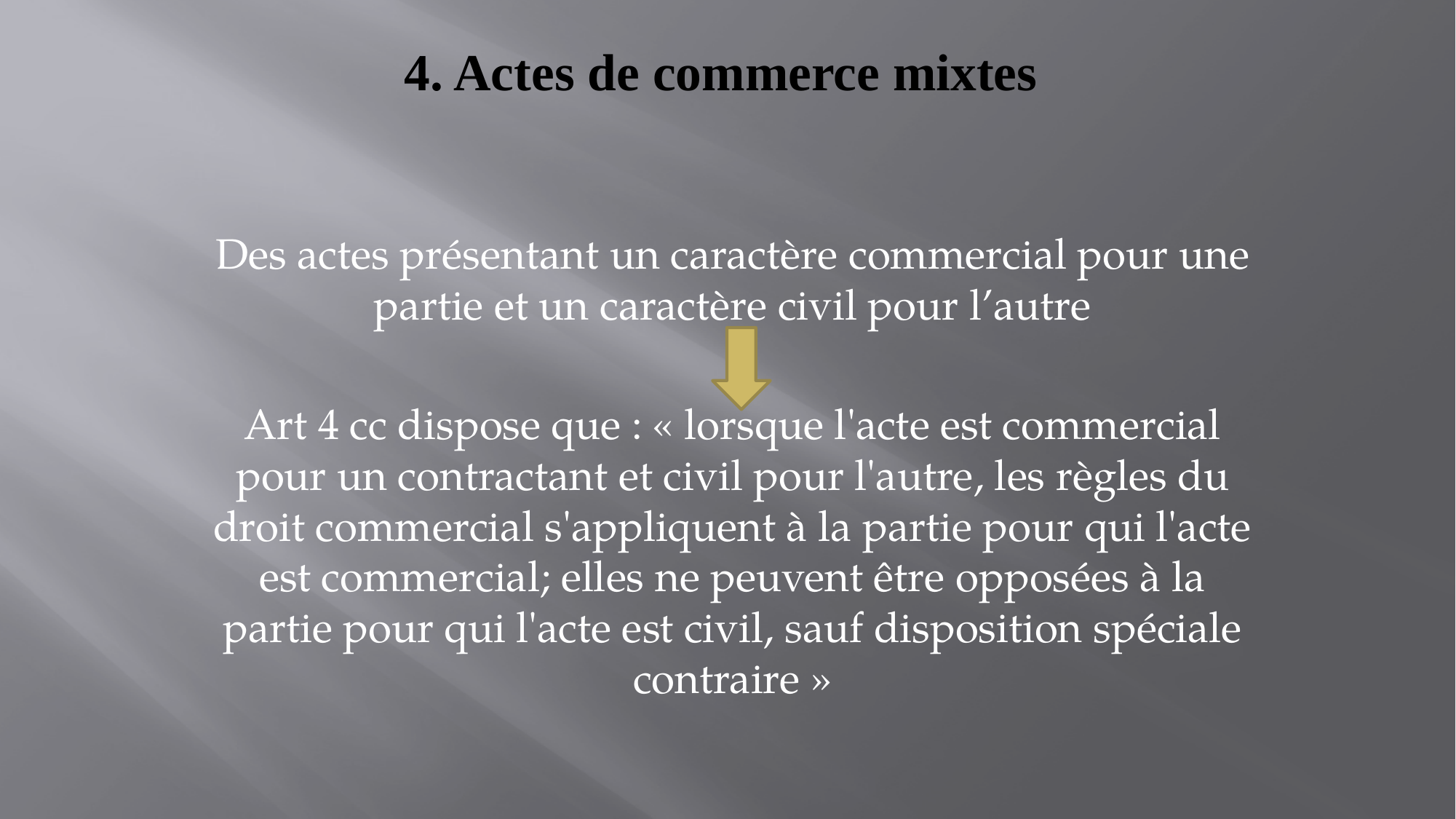

# 4. Actes de commerce mixtes
Des actes présentant un caractère commercial pour une partie et un caractère civil pour l’autre

Art 4 cc dispose que : « lorsque l'acte est commercial pour un contractant et civil pour l'autre, les règles du droit commercial s'appliquent à la partie pour qui l'acte est commercial; elles ne peuvent être opposées à la partie pour qui l'acte est civil, sauf disposition spéciale contraire »